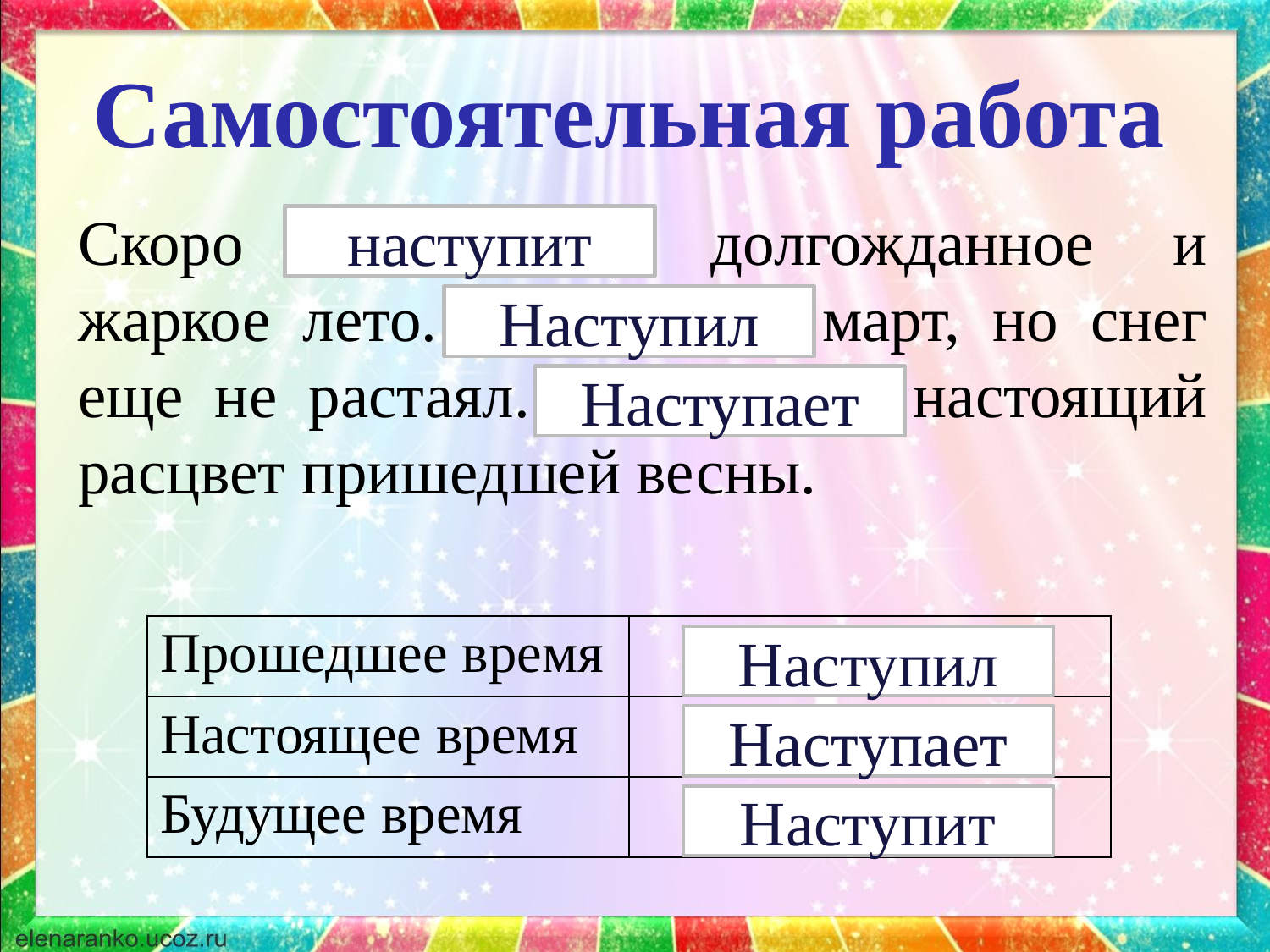

Самостоятельная работа
Скоро (наступать) долгожданное и жаркое лето. (Наступать) март, но снег еще не растаял. (Наступать) настоящий расцвет пришедшей весны.
наступит
Наступил
Наступает
| Прошедшее время |  |
| --- | --- |
| Настоящее время |  |
| Будущее время |  |
Наступил
Наступает
Наступит